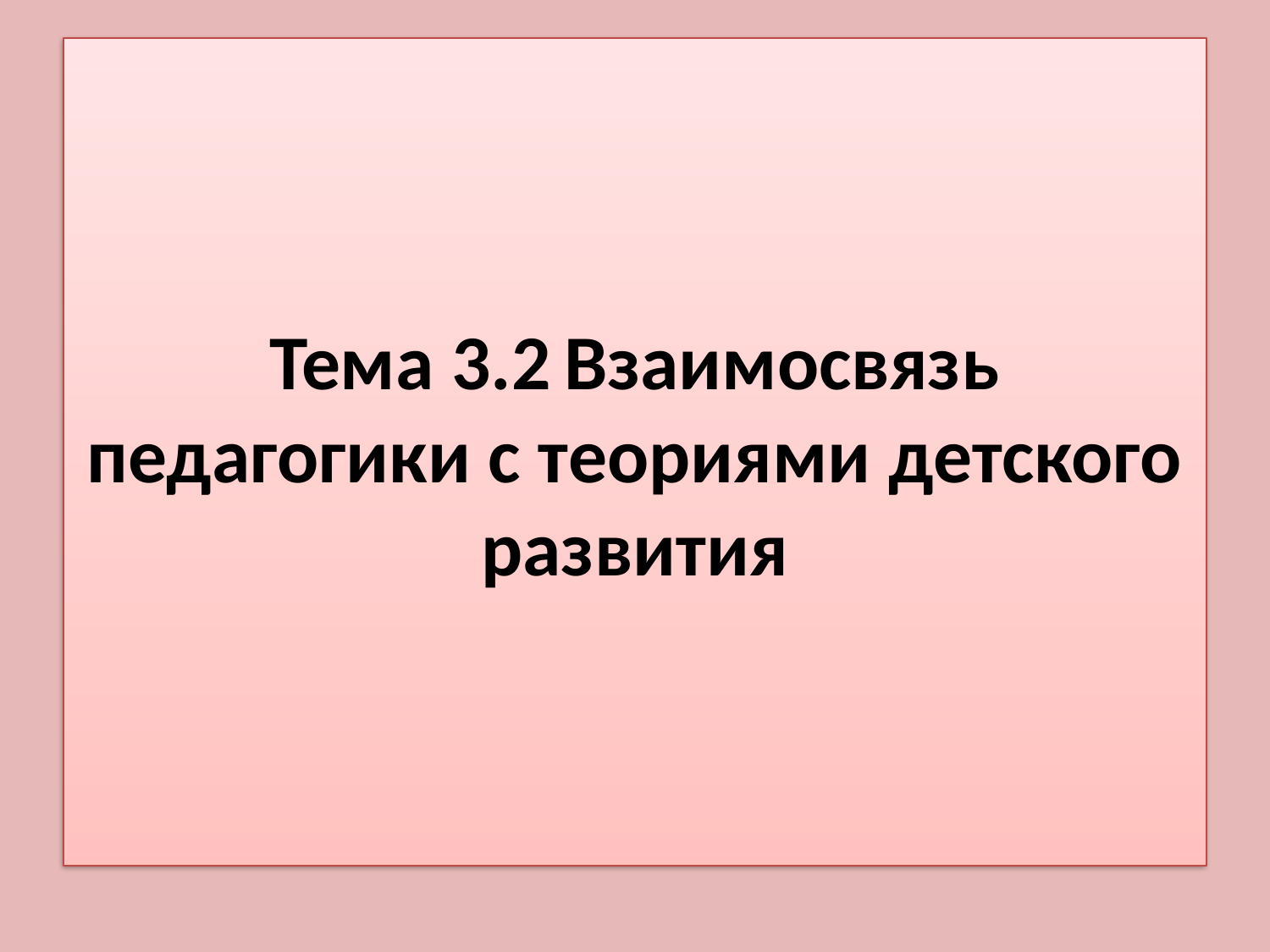

# Тема 3.2 Взаимосвязь педагогики с теориями детского развития